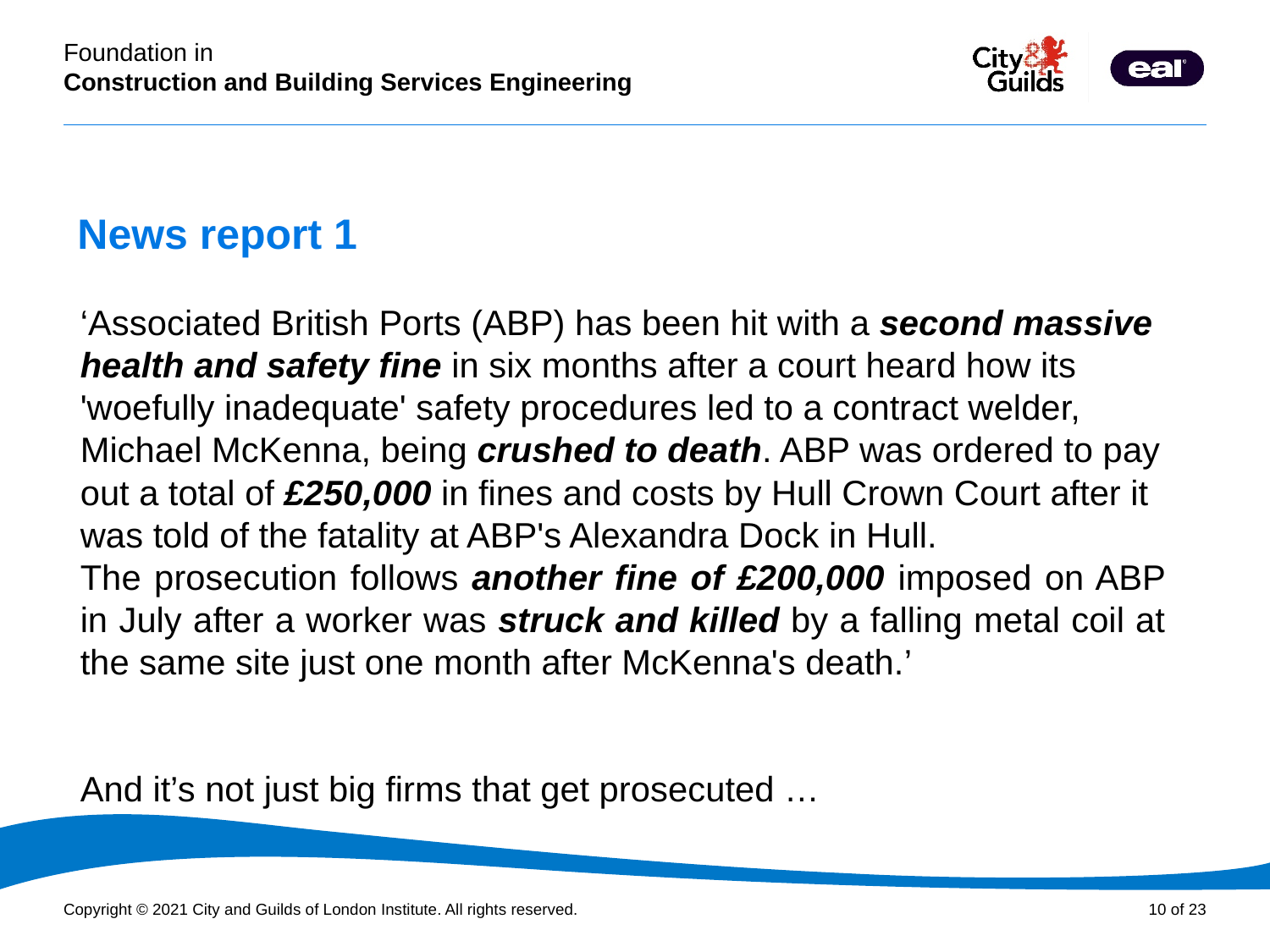

News report 1
‘Associated British Ports (ABP) has been hit with a second massive health and safety fine in six months after a court heard how its 'woefully inadequate' safety procedures led to a contract welder, Michael McKenna, being crushed to death. ABP was ordered to pay out a total of £250,000 in fines and costs by Hull Crown Court after it was told of the fatality at ABP's Alexandra Dock in Hull.
The prosecution follows another fine of £200,000 imposed on ABP in July after a worker was struck and killed by a falling metal coil at the same site just one month after McKenna's death.’

And it’s not just big firms that get prosecuted …